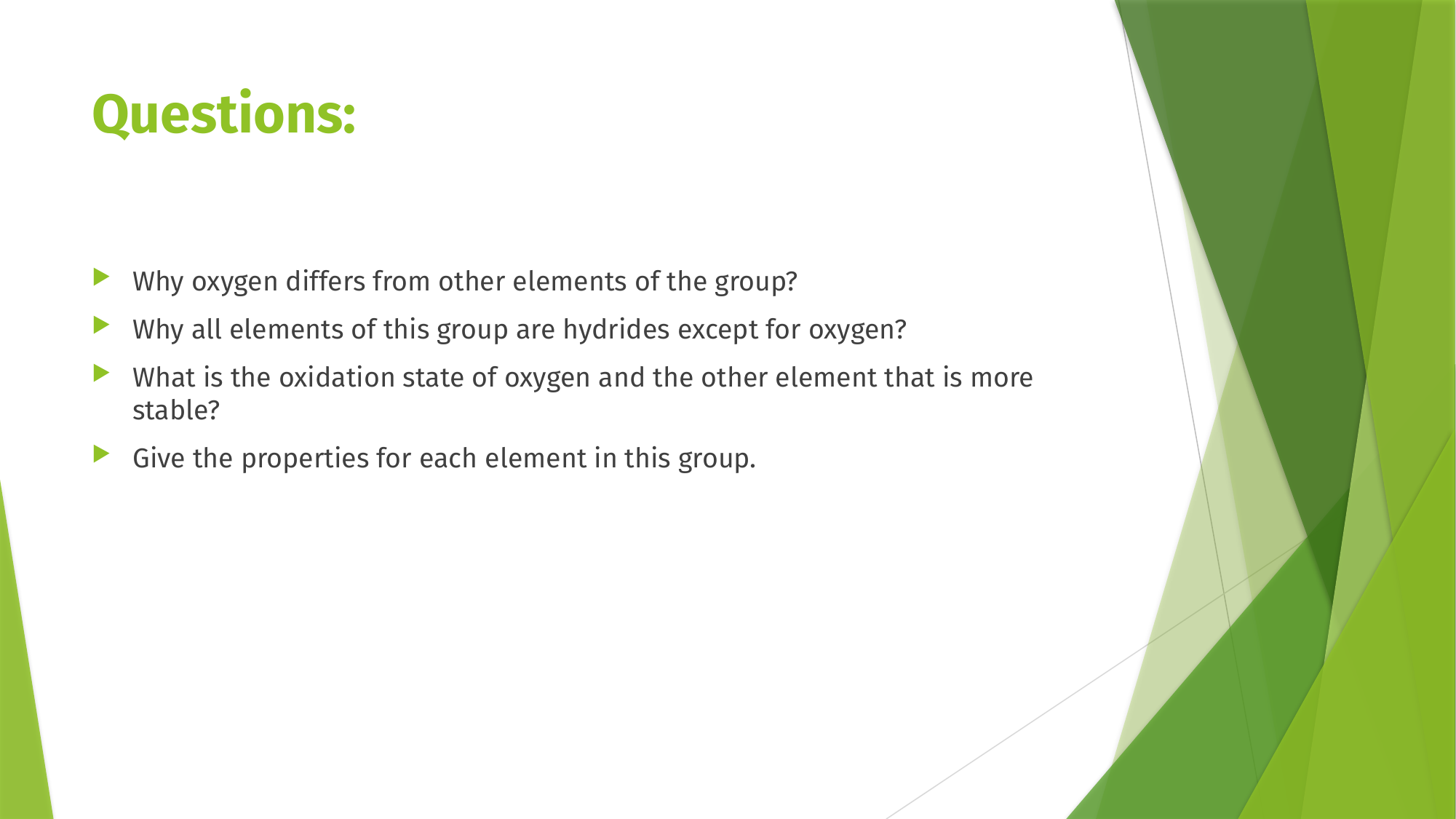

# Questions:
Why oxygen differs from other elements of the group?
Why all elements of this group are hydrides except for oxygen?
What is the oxidation state of oxygen and the other element that is more stable?
Give the properties for each element in this group.